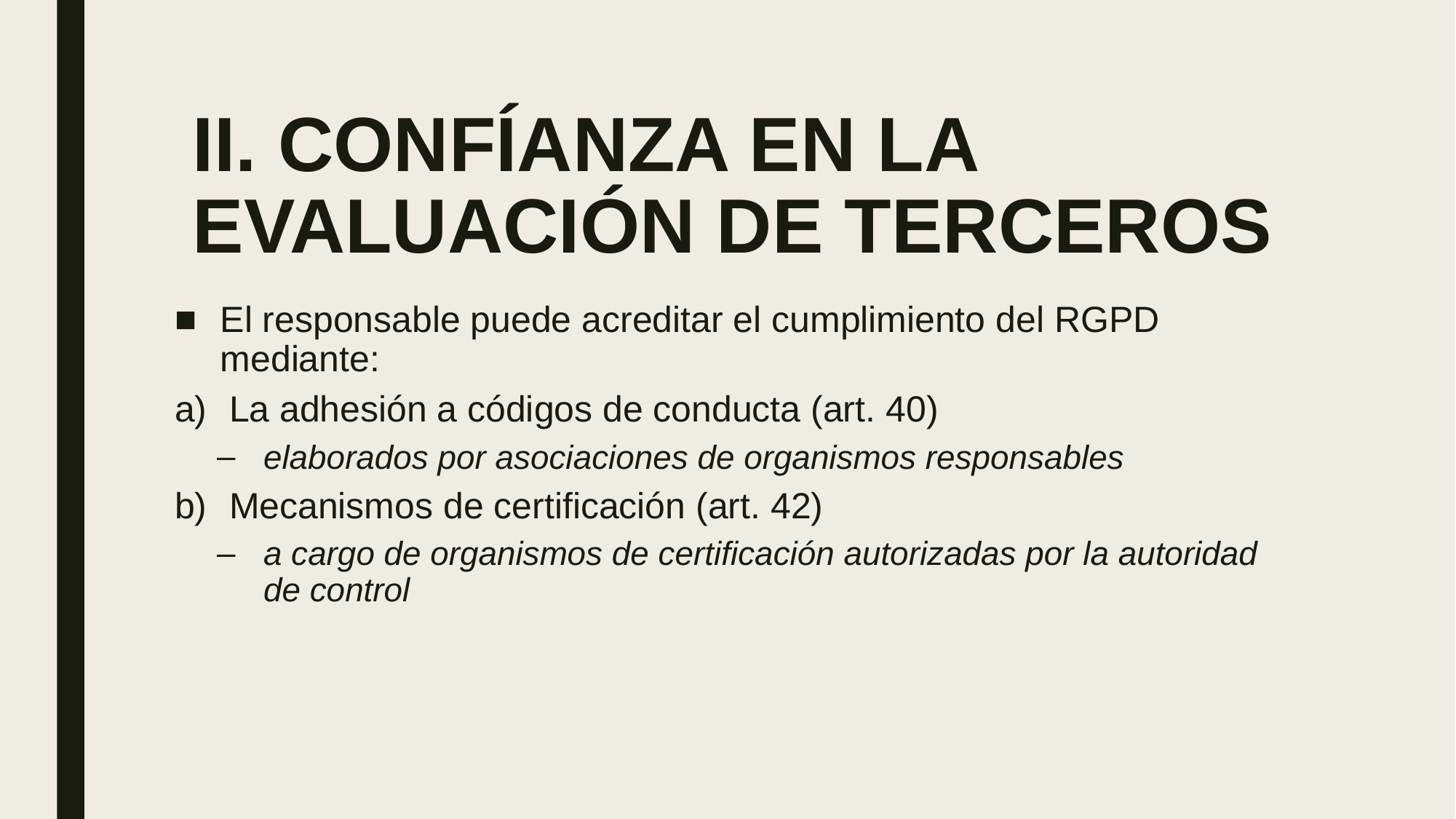

#
II. CONFÍANZA EN LA EVALUACIÓN DE TERCEROS
El responsable puede acreditar el cumplimiento del RGPD mediante:
La adhesión a códigos de conducta (art. 40)
elaborados por asociaciones de organismos responsables
Mecanismos de certificación (art. 42)
a cargo de organismos de certificación autorizadas por la autoridad de control